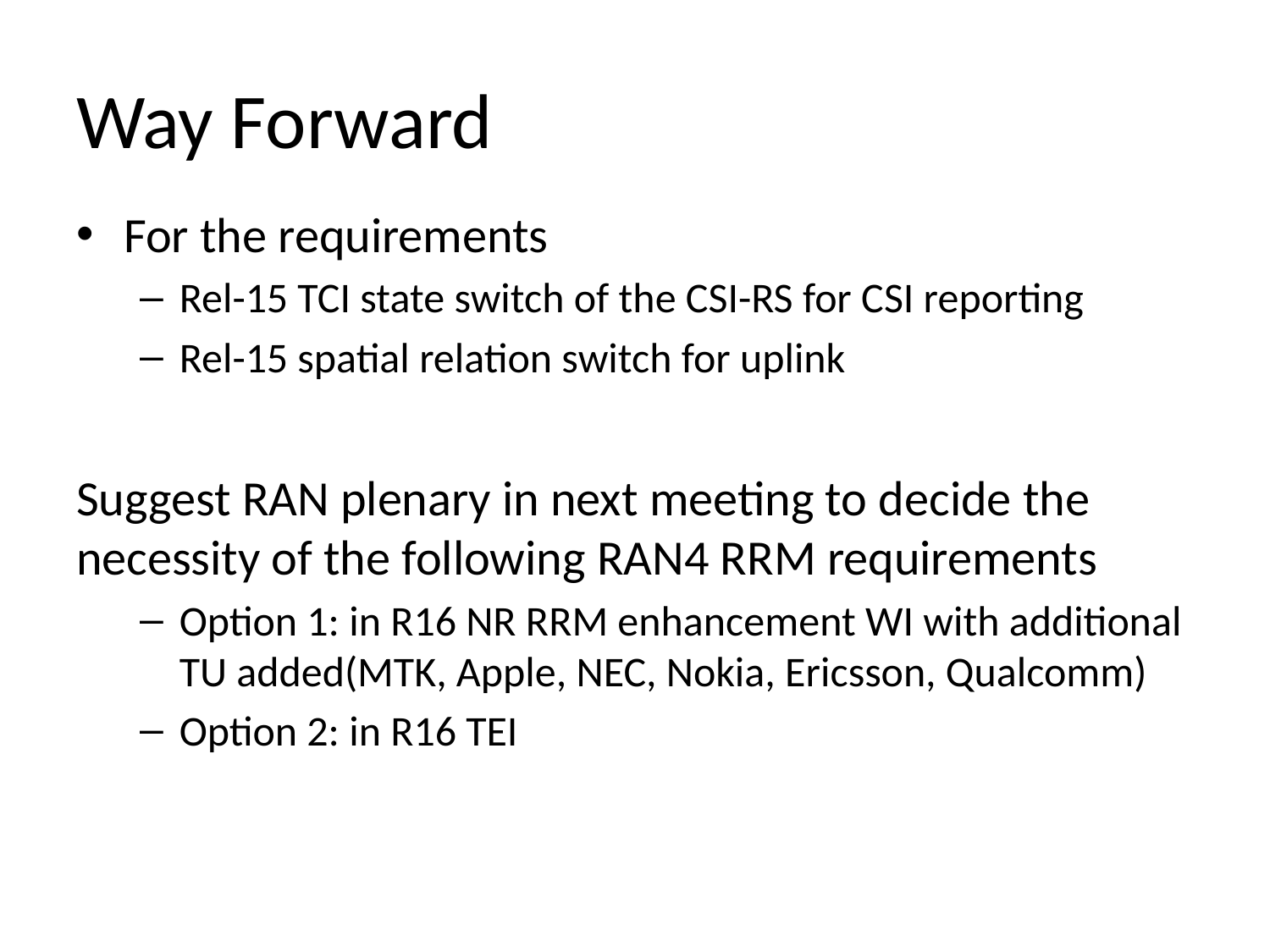

# Way Forward
For the requirements
Rel-15 TCI state switch of the CSI-RS for CSI reporting
Rel-15 spatial relation switch for uplink

Suggest RAN plenary in next meeting to decide the necessity of the following RAN4 RRM requirements
Option 1: in R16 NR RRM enhancement WI with additional TU added(MTK, Apple, NEC, Nokia, Ericsson, Qualcomm)
Option 2: in R16 TEI